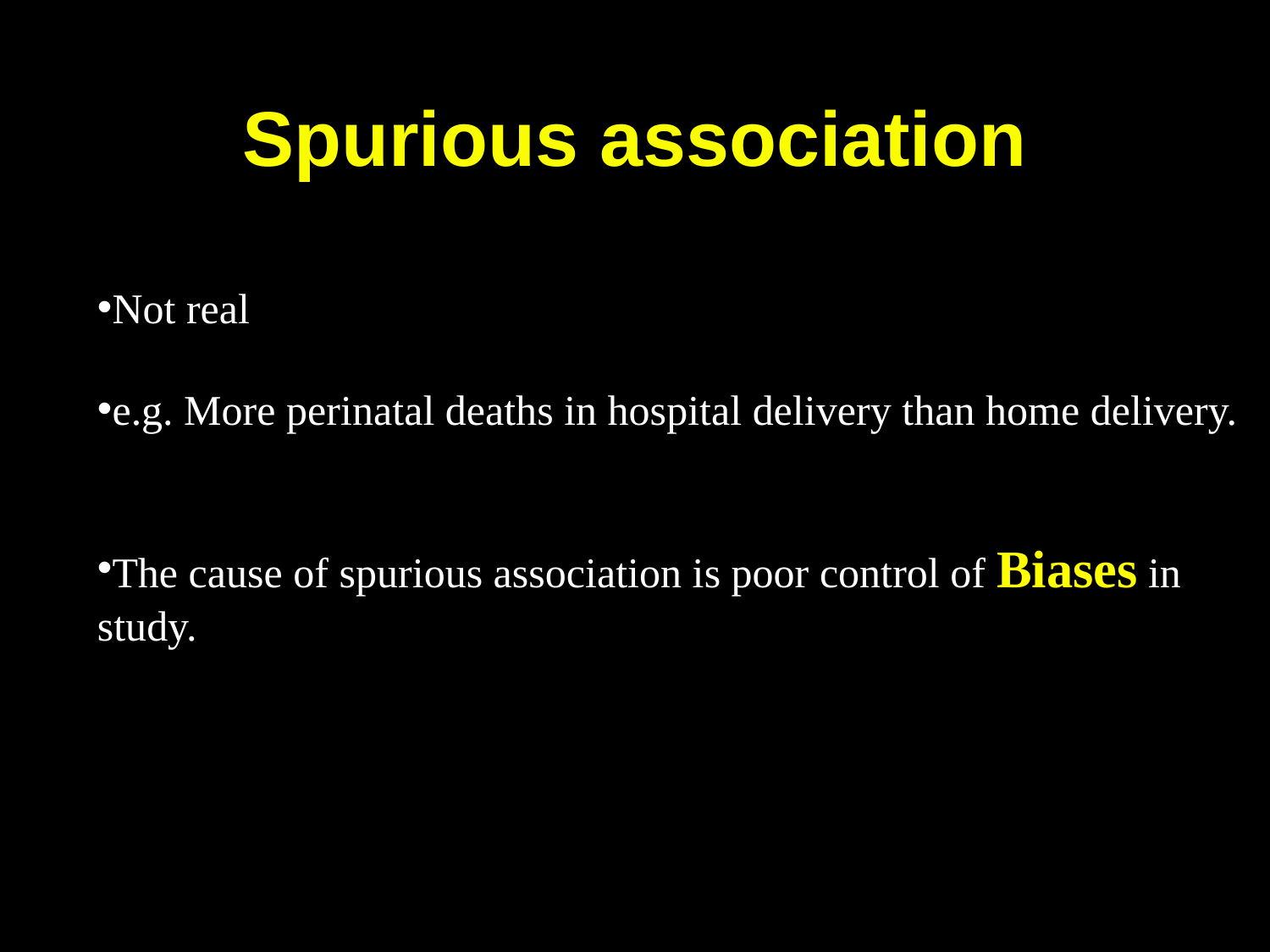

# Spurious association
Not real

e.g. More perinatal deaths in hospital delivery than home delivery.

The cause of spurious association is poor control of Biases in study.